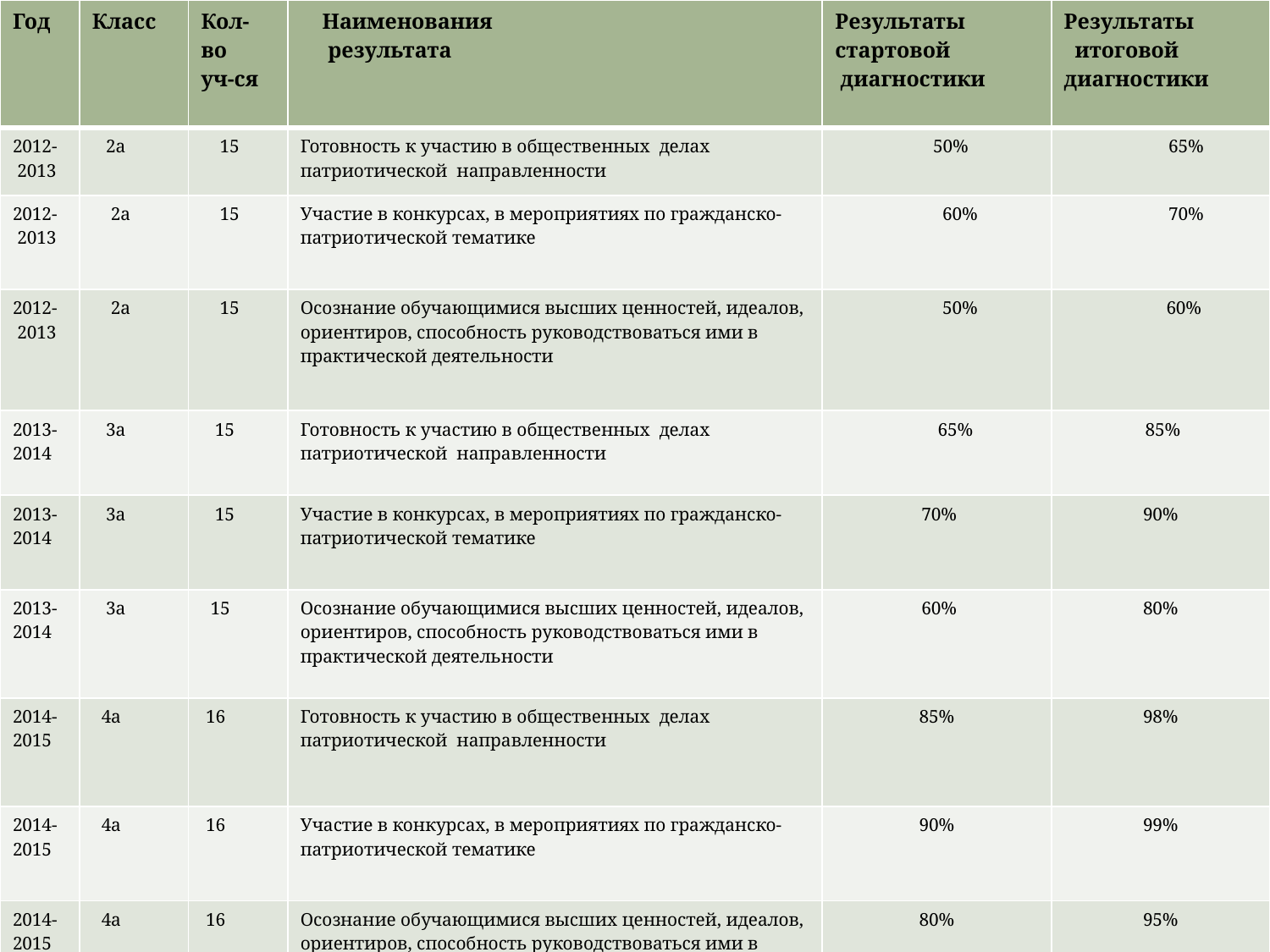

| Год | Класс | Кол-во уч-ся | Наименования результата | Результаты стартовой диагностики | Результаты итоговой диагностики |
| --- | --- | --- | --- | --- | --- |
| 2012- 2013 | 2а | 15 | Готовность к участию в общественных делах патриотической направленности | 50% | 65% |
| 2012- 2013 | 2а | 15 | Участие в конкурсах, в мероприятиях по гражданско-патриотической тематике | 60% | 70% |
| 2012- 2013 | 2а | 15 | Осознание обучающимися высших ценностей, идеалов, ориентиров, способность руководствоваться ими в практической деятельности | 50% | 60% |
| 2013- 2014 | 3а | 15 | Готовность к участию в общественных делах патриотической направленности | 65% | 85% |
| 2013- 2014 | 3а | 15 | Участие в конкурсах, в мероприятиях по гражданско-патриотической тематике | 70% | 90% |
| 2013- 2014 | 3а | 15 | Осознание обучающимися высших ценностей, идеалов, ориентиров, способность руководствоваться ими в практической деятельности | 60% | 80% |
| 2014- 2015 | 4а | 16 | Готовность к участию в общественных делах патриотической направленности | 85% | 98% |
| 2014- 2015 | 4а | 16 | Участие в конкурсах, в мероприятиях по гражданско-патриотической тематике | 90% | 99% |
| 2014- 2015 | 4а | 16 | Осознание обучающимися высших ценностей, идеалов, ориентиров, способность руководствоваться ими в практической деятельности | 80% | 95% |
#